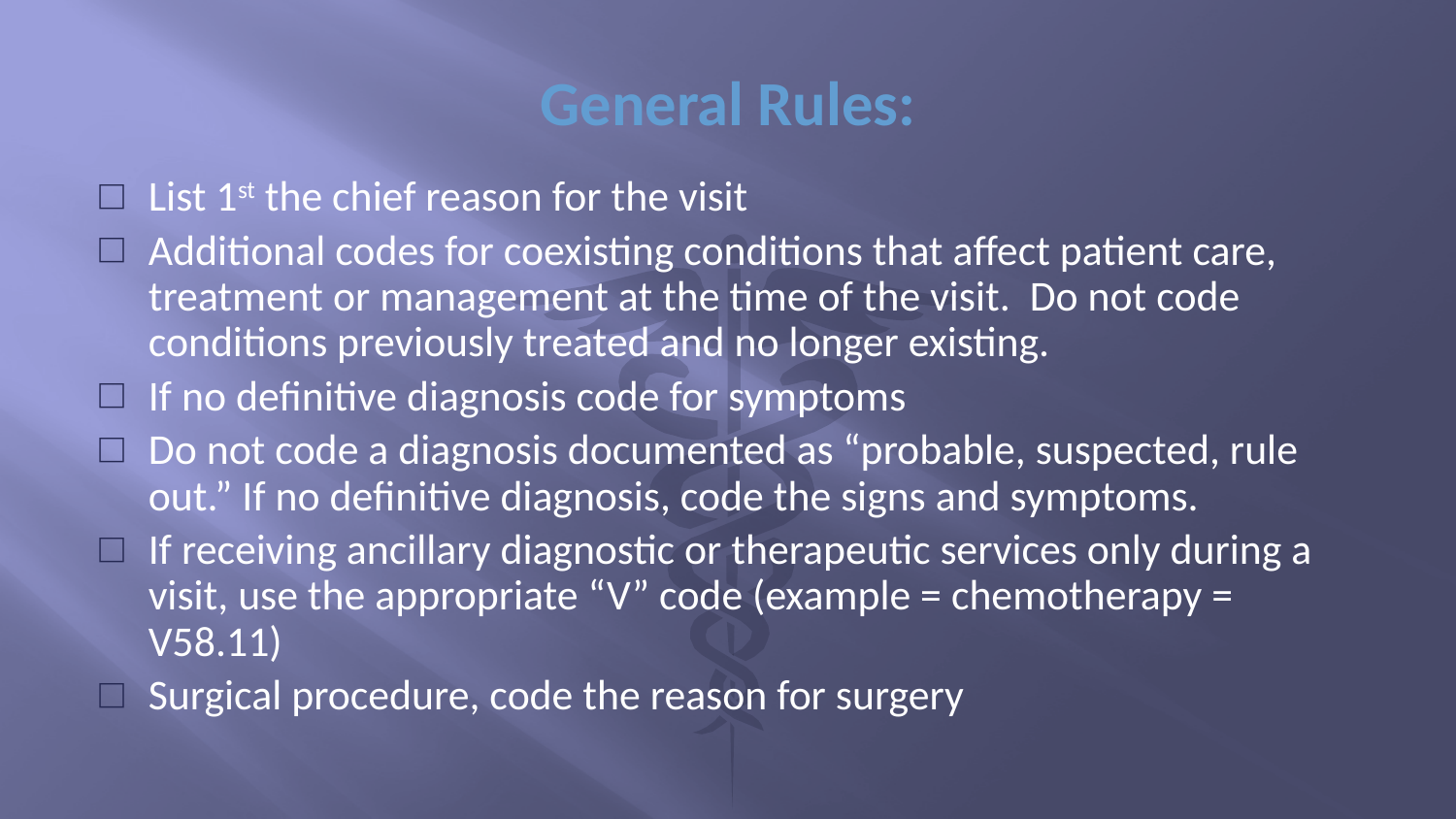

# General Rules:
List 1st the chief reason for the visit
Additional codes for coexisting conditions that affect patient care, treatment or management at the time of the visit.  Do not code conditions previously treated and no longer existing.
If no definitive diagnosis code for symptoms
Do not code a diagnosis documented as “probable, suspected, rule out.” If no definitive diagnosis, code the signs and symptoms.
If receiving ancillary diagnostic or therapeutic services only during a visit, use the appropriate “V” code (example = chemotherapy = V58.11)
Surgical procedure, code the reason for surgery